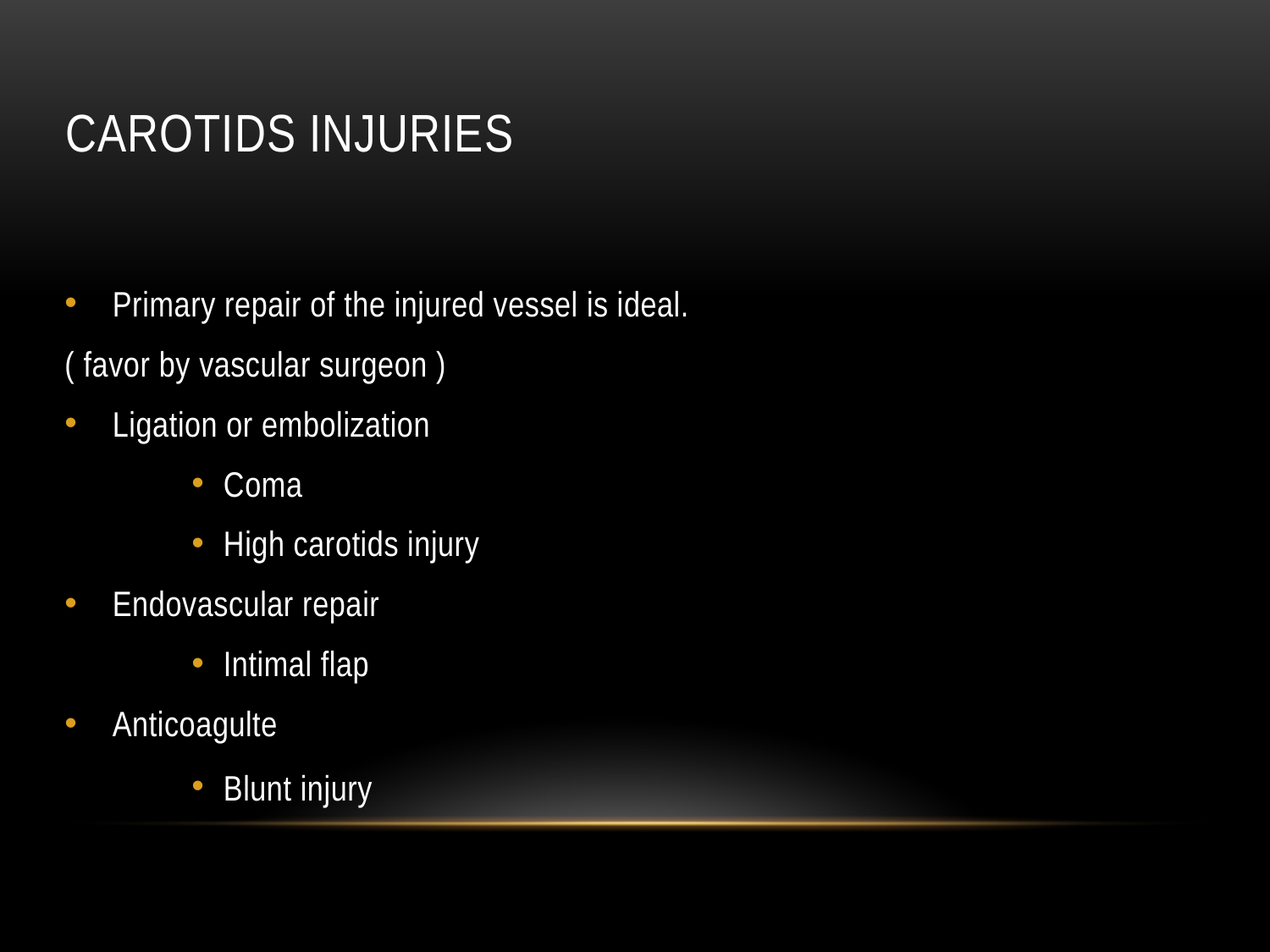

# Carotids injuries
Primary repair of the injured vessel is ideal.
( favor by vascular surgeon )
Ligation or embolization
Coma
High carotids injury
Endovascular repair
Intimal flap
Anticoagulte
Blunt injury